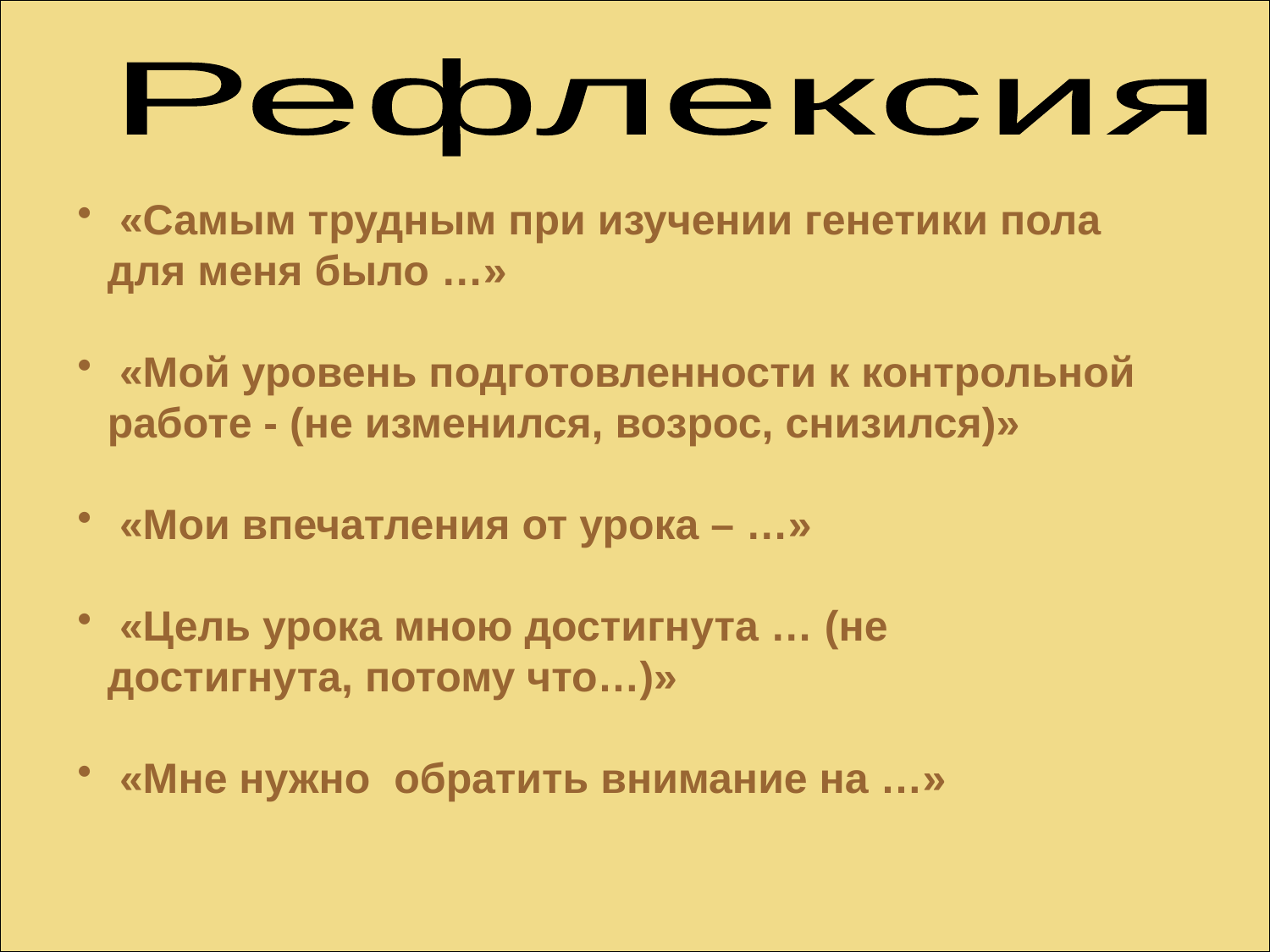

#

Рефлексия
 «Самым трудным при изучении генетики пола  для меня было …»

 «Мой уровень подготовленности к контрольной работе - (не изменился, возрос, снизился)»

 «Мои впечатления от урока – …»

 «Цель урока мною достигнута … (не достигнута, потому что…)»

 «Мне нужно  обратить внимание на …»